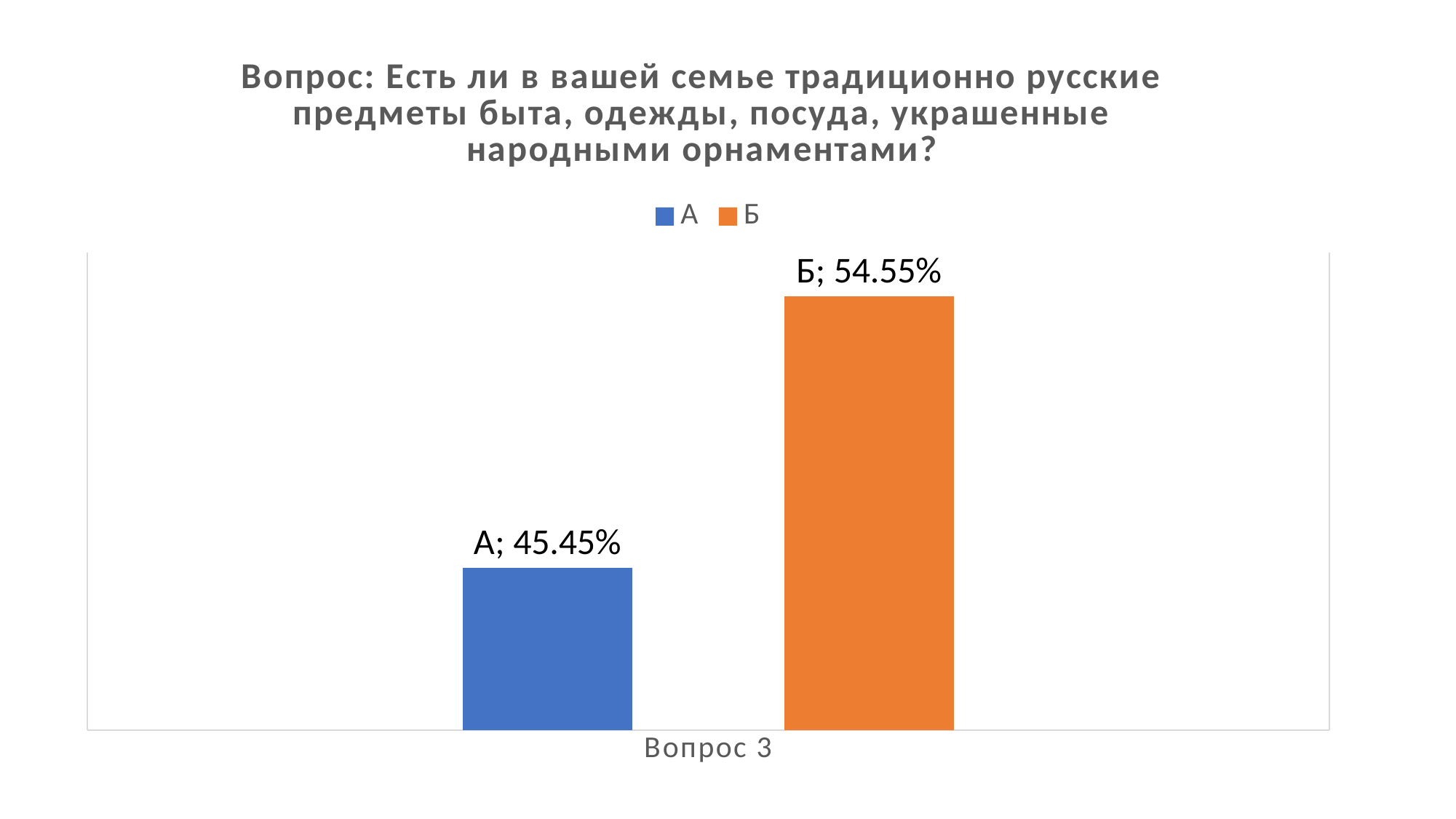

### Chart: Вопрос: Есть ли в вашей семье традиционно русские предметы быта, одежды, посуда, украшенные народными орнаментами?

| Category | А | Б |
|---|---|---|
| Вопрос 3 | 0.45454545454545453 | 0.5454545454545454 |